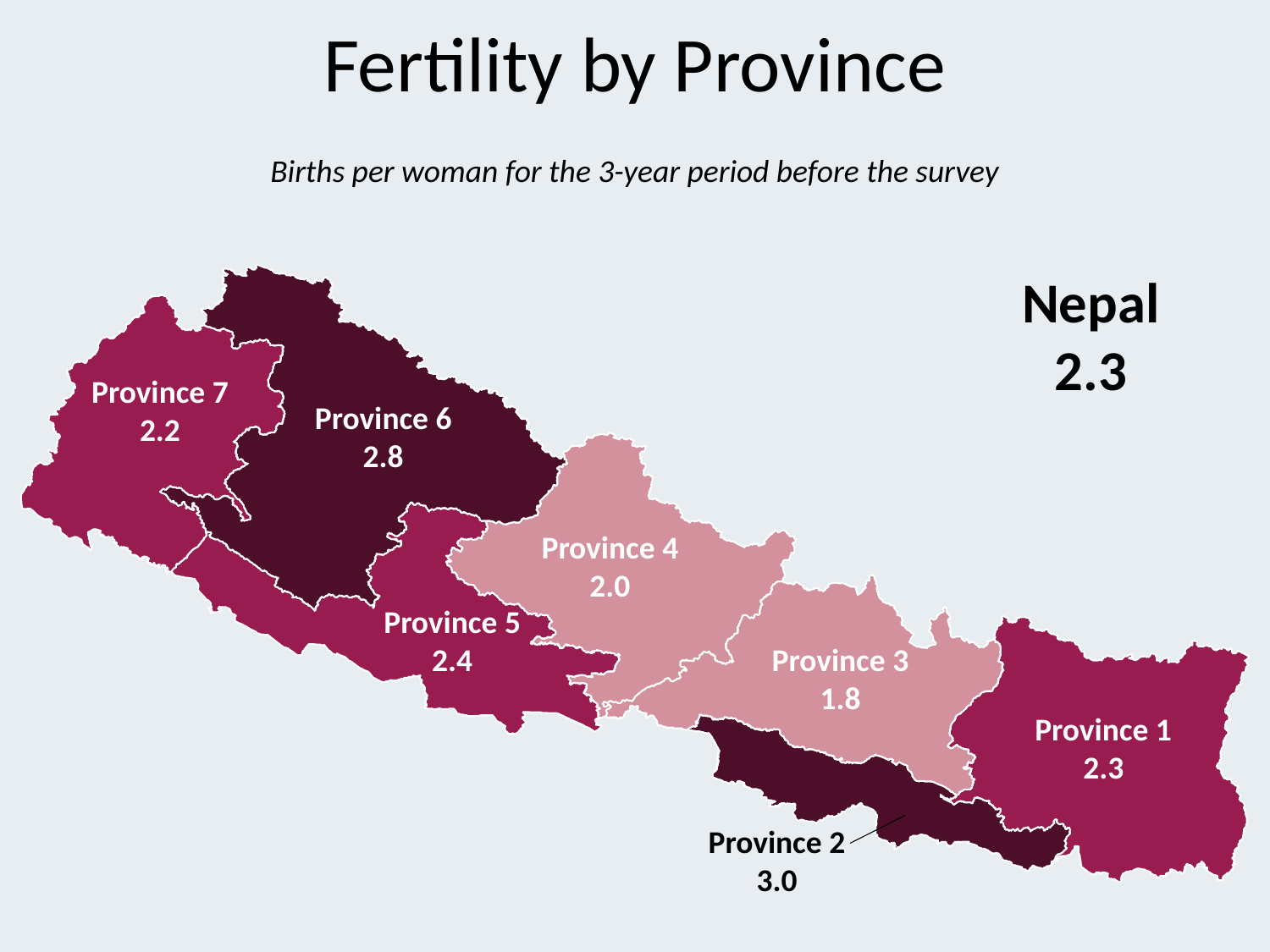

# Fertility by Province
Births per woman for the 3-year period before the survey
Nepal
2.3

Province 7
2.2
Province 6
2.8

Province 4
2.0

Province 5
2.4

Province 3
1.8
Province 1
2.3

Province 2
3.0